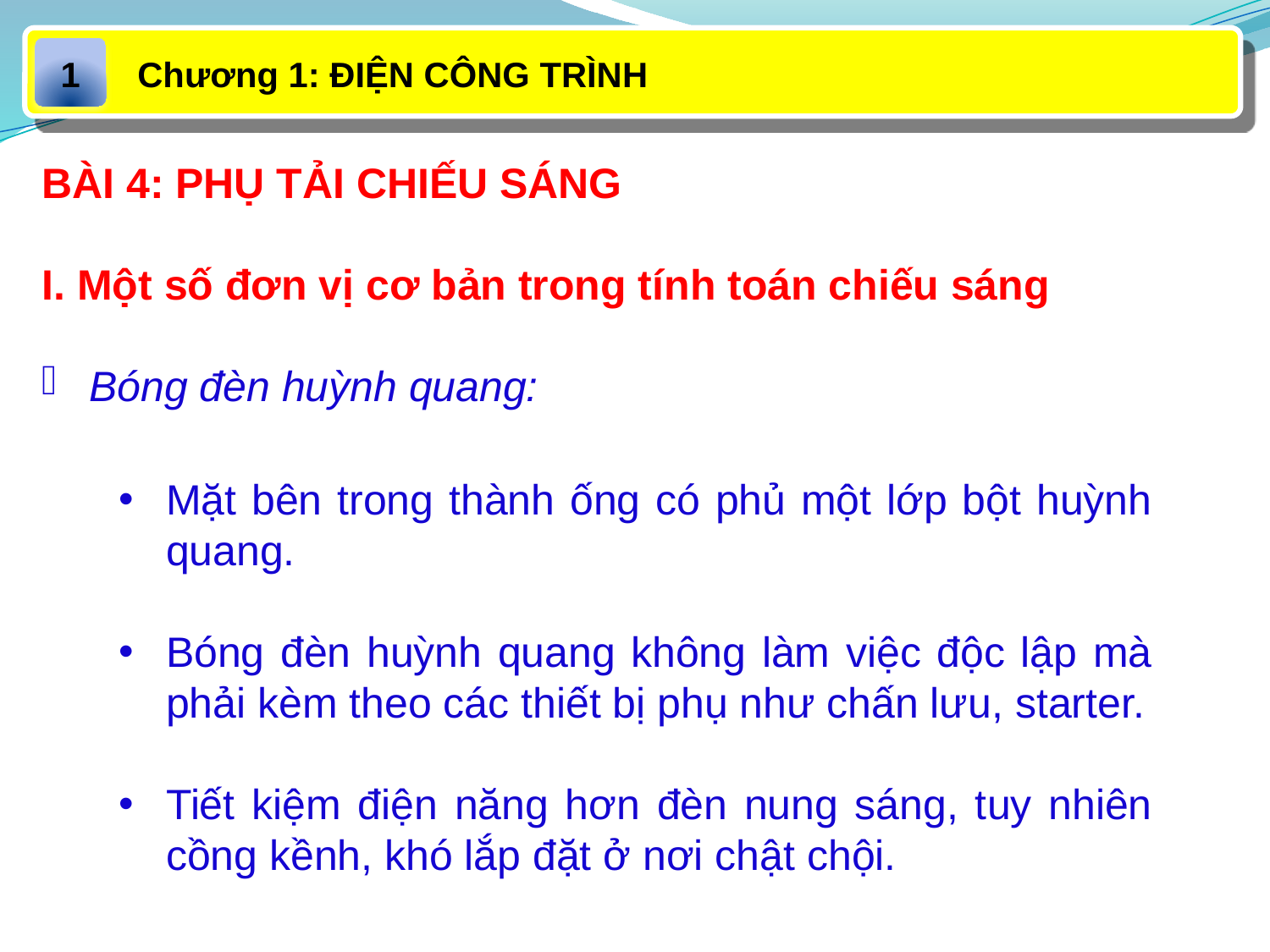

Chương 1: ĐIỆN CÔNG TRÌNH
1

BÀI 4: PHỤ TẢI CHIẾU SÁNG

I. Một số đơn vị cơ bản trong tính toán chiếu sáng

Bóng đèn huỳnh quang:

Mặt bên trong thành ống có phủ một lớp bột huỳnh quang.

Bóng đèn huỳnh quang không làm việc độc lập mà phải kèm theo các thiết bị phụ như chấn lưu, starter.

Tiết kiệm điện năng hơn đèn nung sáng, tuy nhiên cồng kềnh, khó lắp đặt ở nơi chật chội.